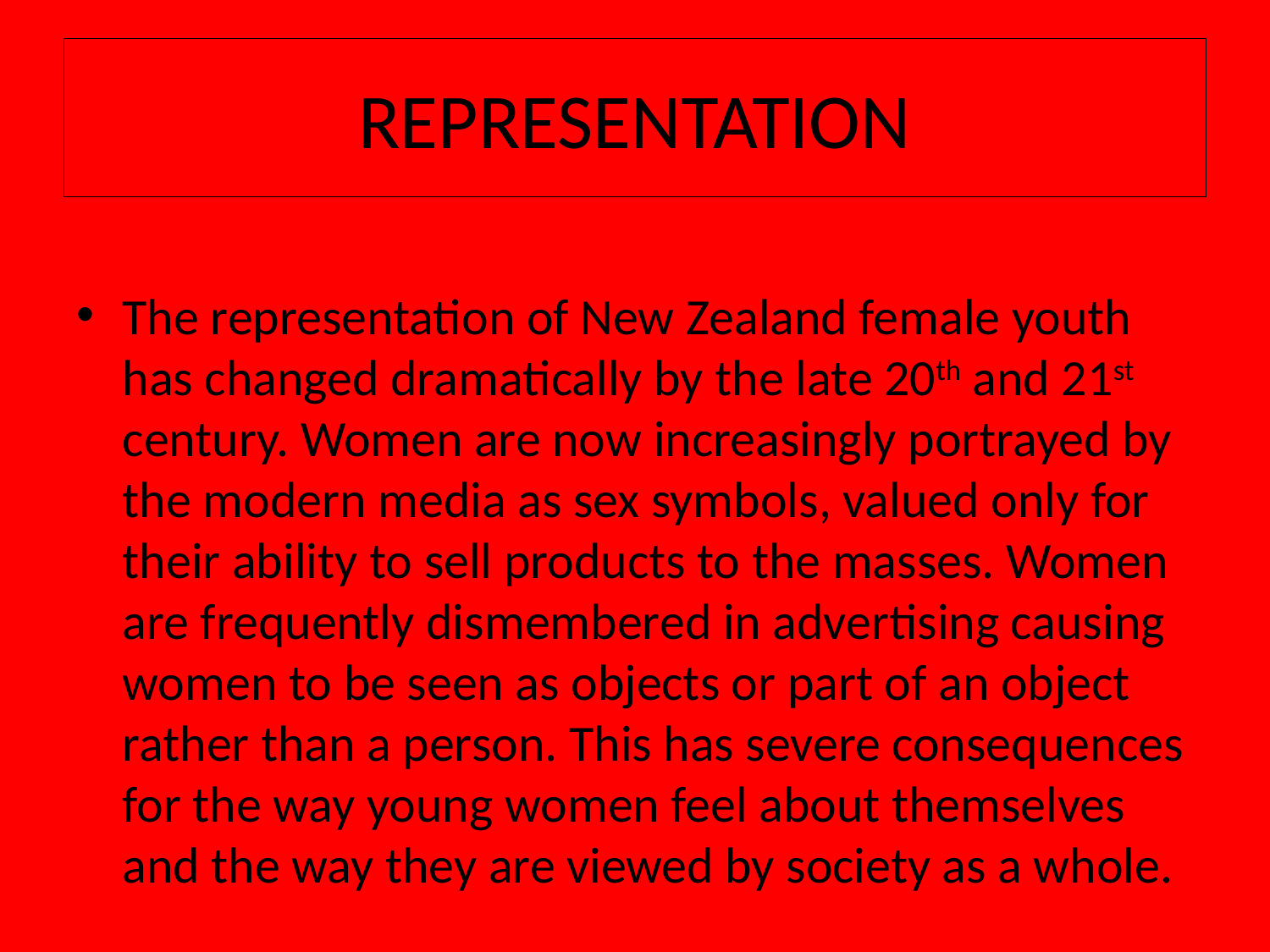

# REPRESENTATION

The representation of New Zealand female youth has changed dramatically by the late 20th and 21st century. Women are now increasingly portrayed by the modern media as sex symbols, valued only for their ability to sell products to the masses. Women are frequently dismembered in advertising causing women to be seen as objects or part of an object rather than a person. This has severe consequences for the way young women feel about themselves and the way they are viewed by society as a whole.